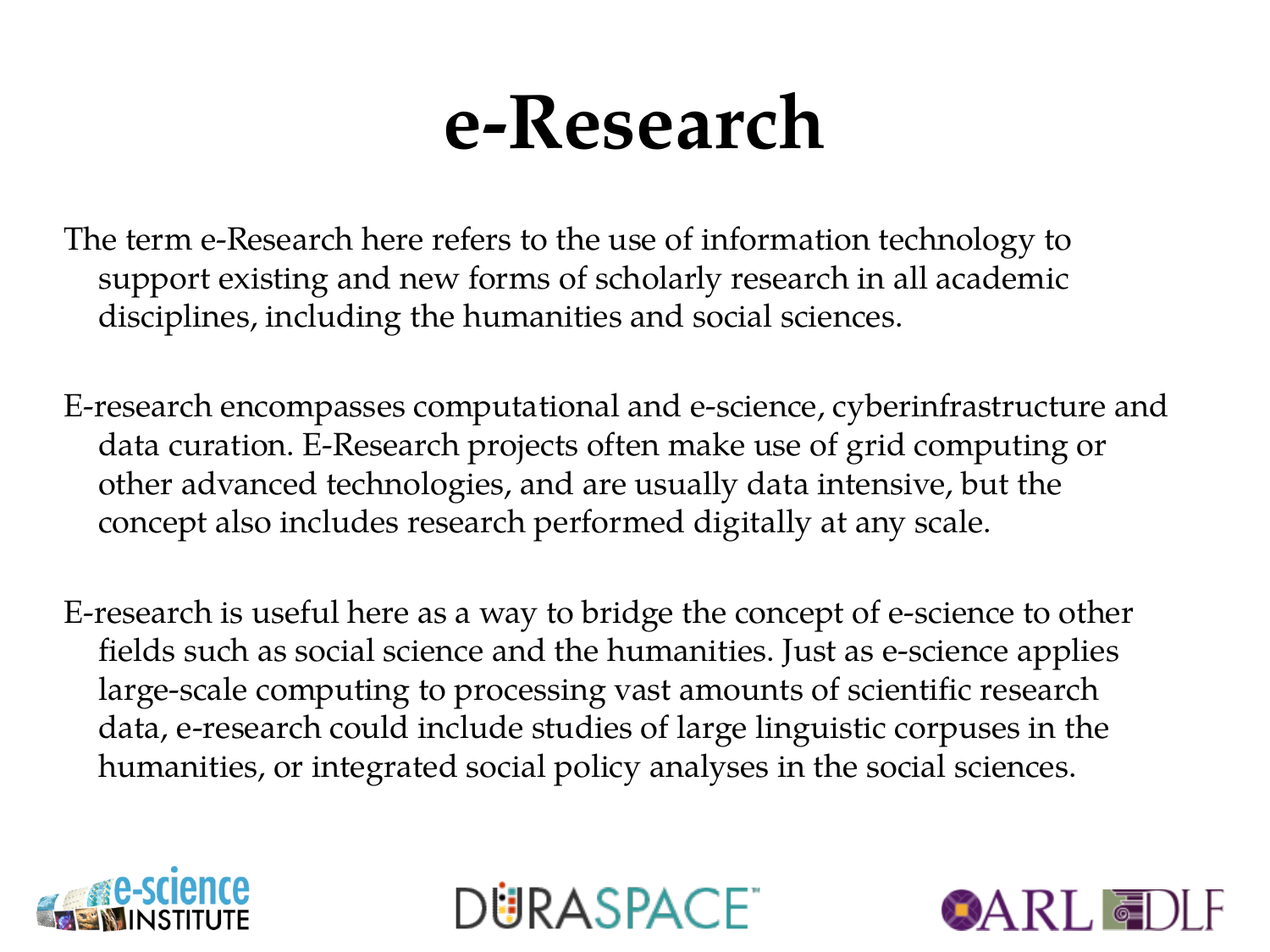

# e-Research
The term e-Research here refers to the use of information technology to support existing and new forms of scholarly research in all academic disciplines, including the humanities and social sciences.

E-research encompasses computational and e-science, cyberinfrastructure and data curation. E-Research projects often make use of grid computing or other advanced technologies, and are usually data intensive, but the concept also includes research performed digitally at any scale.

E-research is useful here as a way to bridge the concept of e-science to other fields such as social science and the humanities. Just as e-science applies large-scale computing to processing vast amounts of scientific research data, e-research could include studies of large linguistic corpuses in the humanities, or integrated social policy analyses in the social sciences.